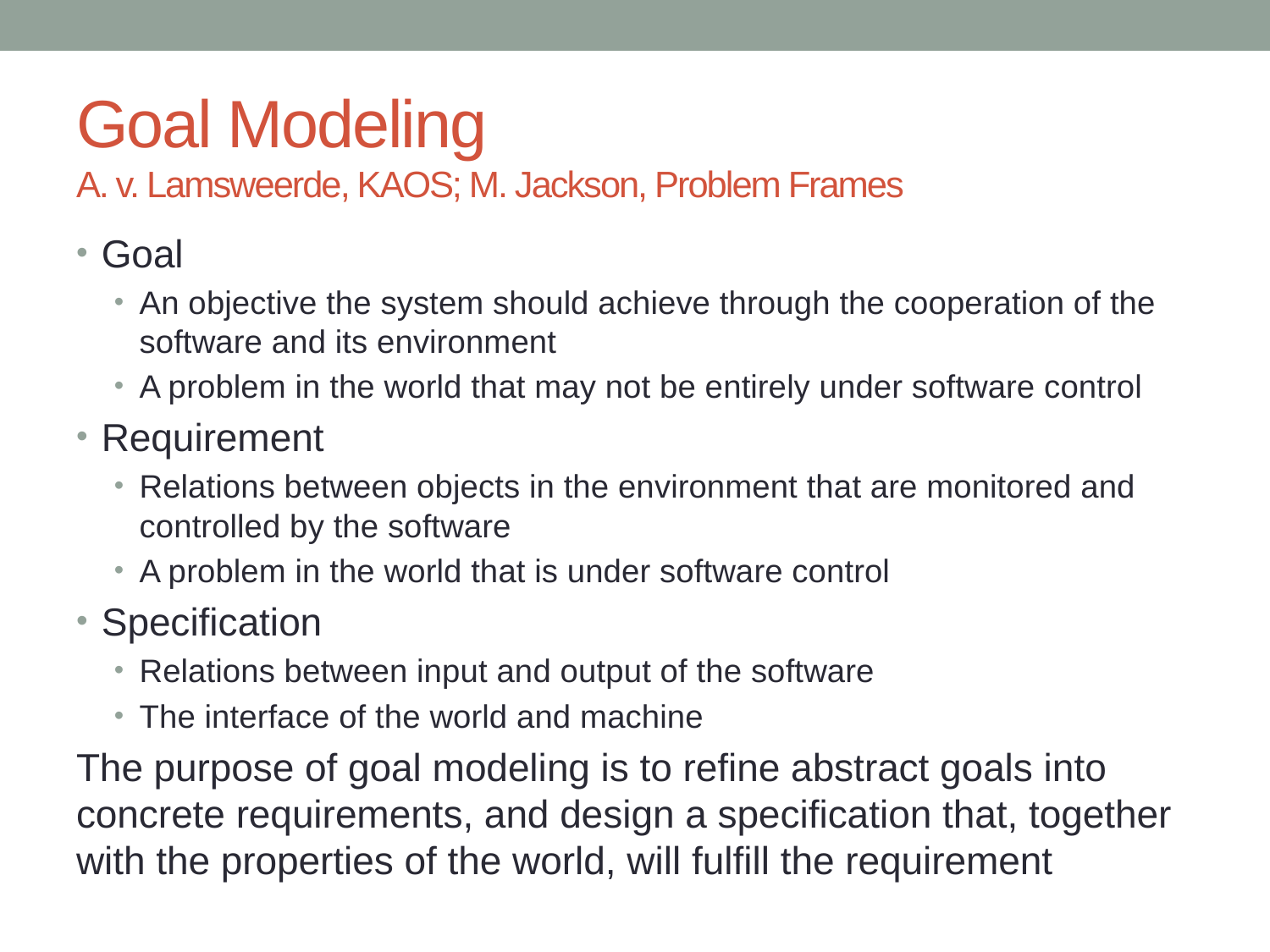

# Goal Modeling A. v. Lamsweerde, KAOS; M. Jackson, Problem Frames
Goal
An objective the system should achieve through the cooperation of the software and its environment
A problem in the world that may not be entirely under software control
Requirement
Relations between objects in the environment that are monitored and controlled by the software
A problem in the world that is under software control
Specification
Relations between input and output of the software
The interface of the world and machine
The purpose of goal modeling is to refine abstract goals into concrete requirements, and design a specification that, together with the properties of the world, will fulfill the requirement